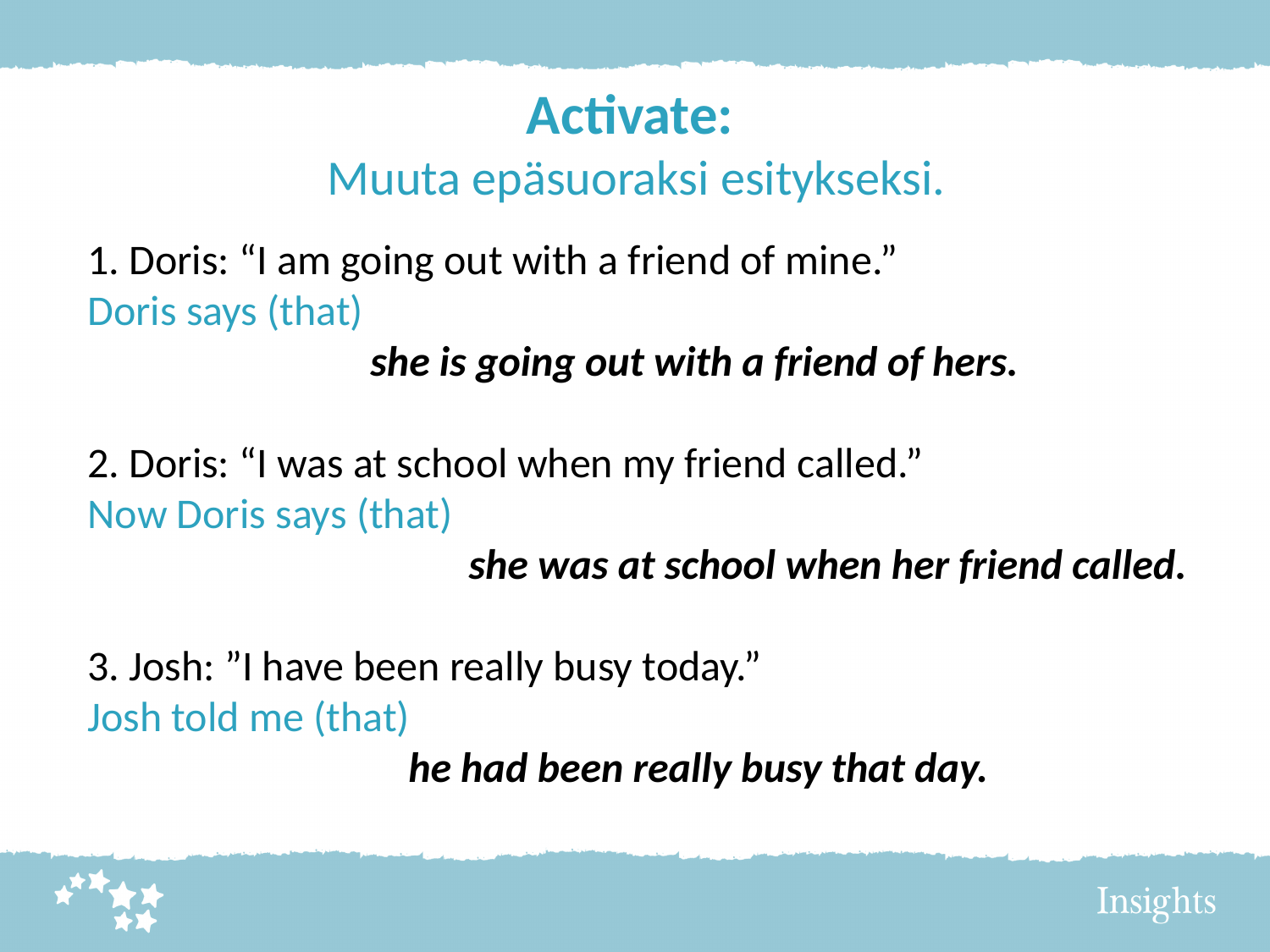

# Activate: Muuta epäsuoraksi esitykseksi.
1. Doris: “I am going out with a friend of mine.”
Doris says (that)
		   she is going out with a friend of hers.

2. Doris: “I was at school when my friend called.”
Now Doris says (that)
			she was at school when her friend called.

3. Josh: ”I have been really busy today.”
Josh told me (that)
		       he had been really busy that day.